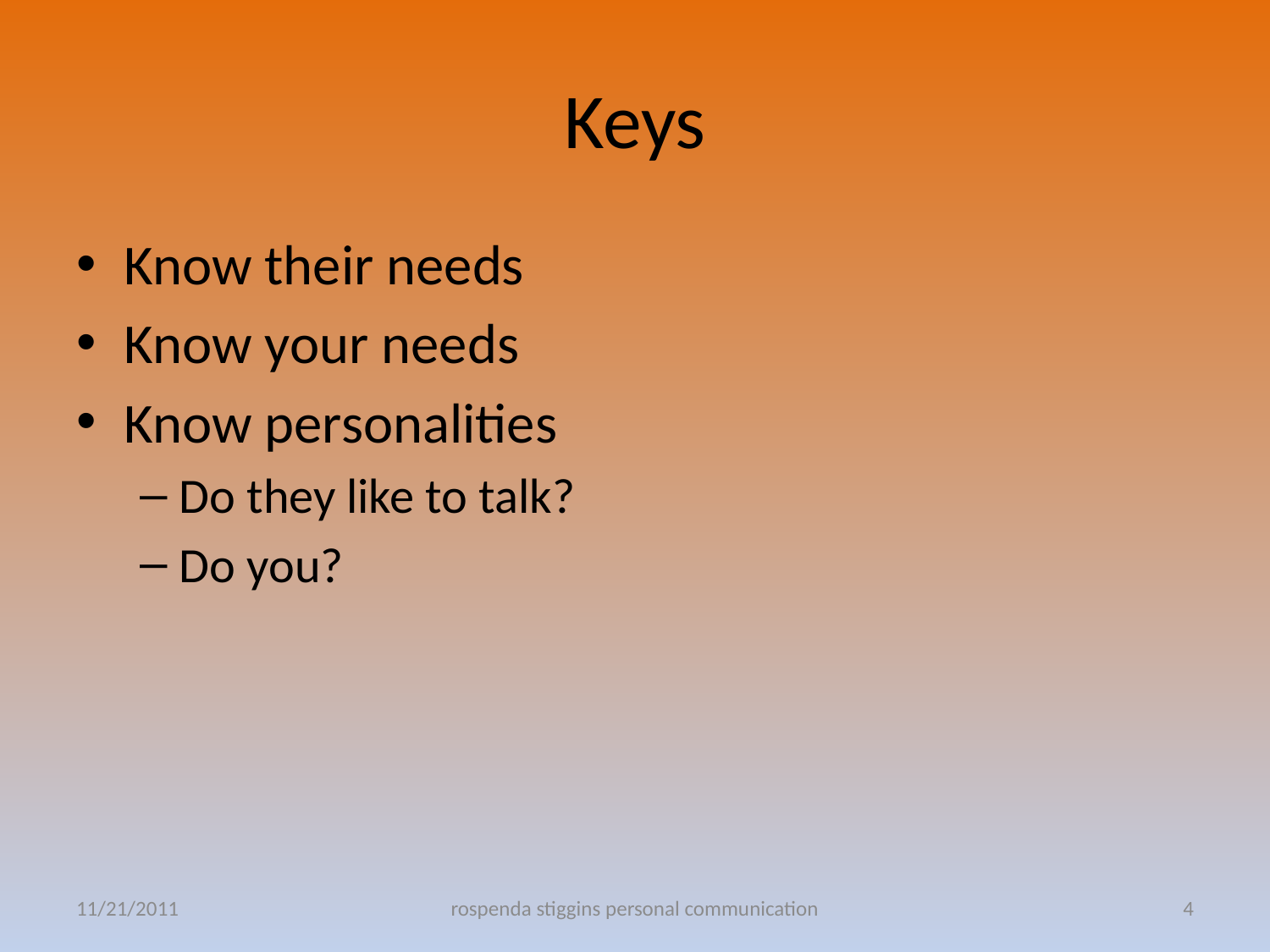

# Keys
Know their needs
Know your needs
Know personalities
Do they like to talk?
Do you?
11/21/2011
rospenda stiggins personal communication
4